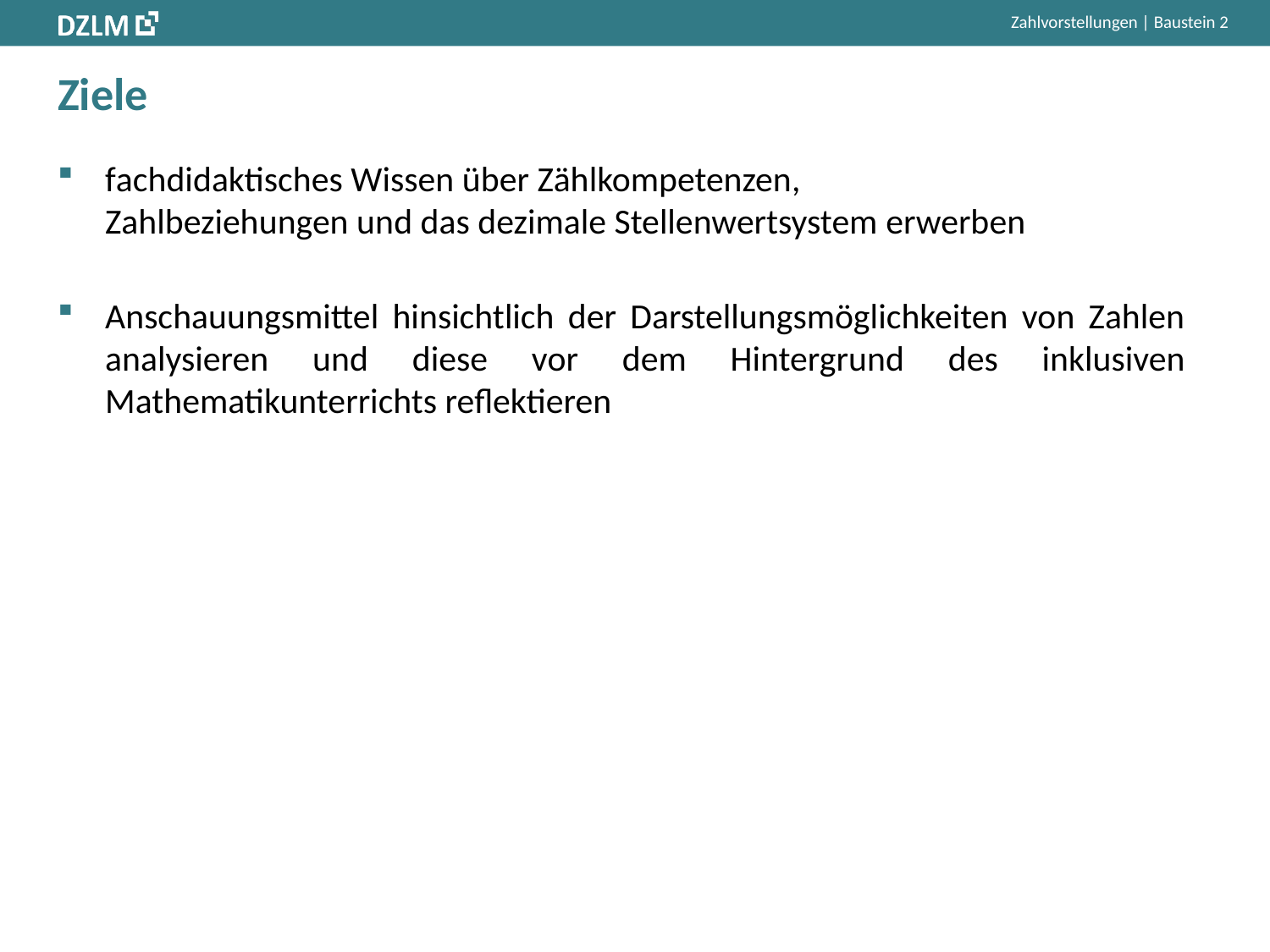

# Ziele
fachdidaktisches Wissen über Zählkompetenzen,
Zahlbeziehungen und das dezimale Stellenwertsystem erwerben

Anschauungsmittel hinsichtlich der Darstellungsmöglichkeiten von Zahlen analysieren und diese vor dem Hintergrund des inklusiven Mathematikunterrichts reflektieren